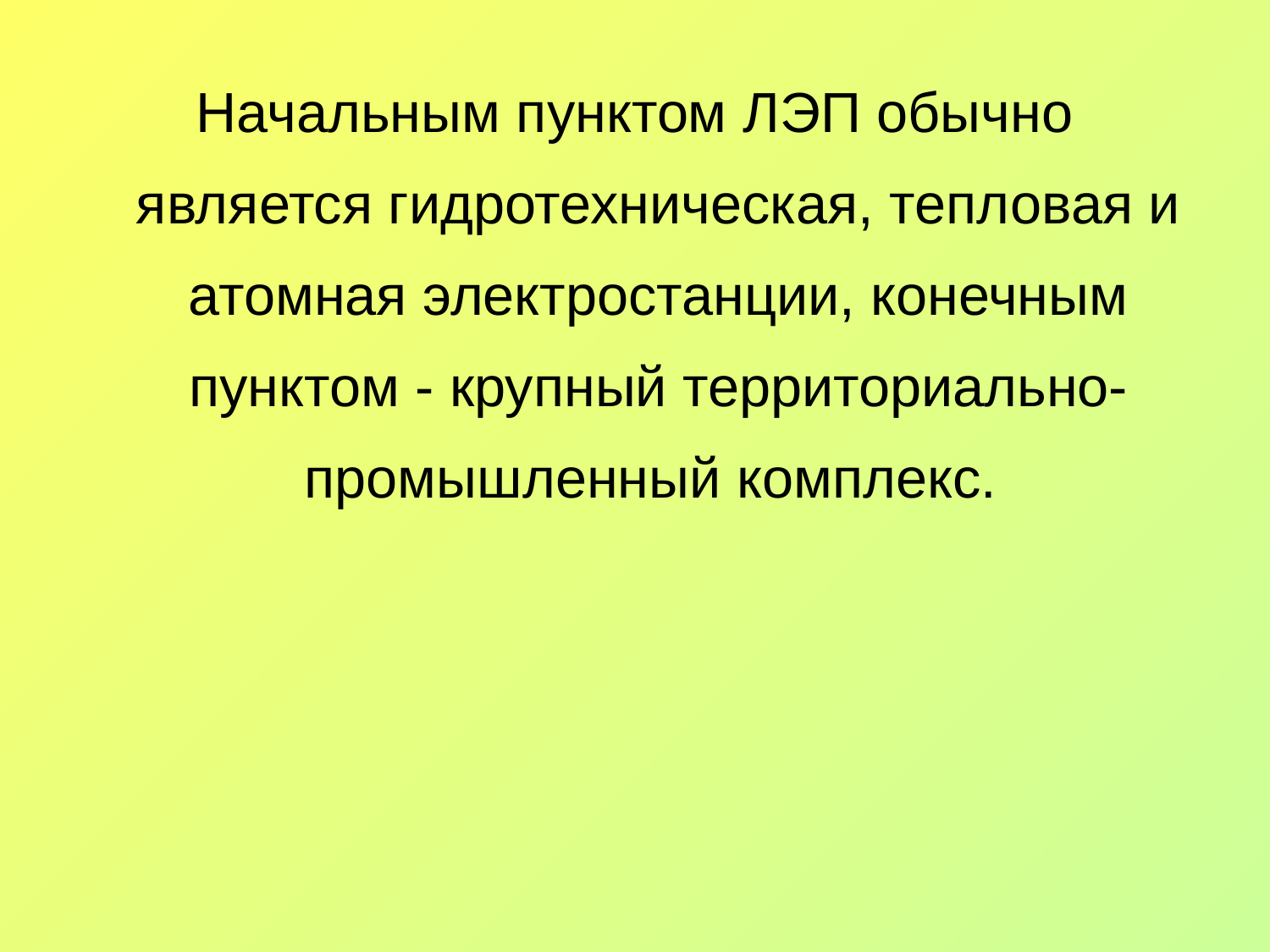

Начальным пунктом ЛЭП обычно является гидротехническая, тепловая и атомная электростанции, конечным пунктом - крупный территориально-промышленный комплекс.